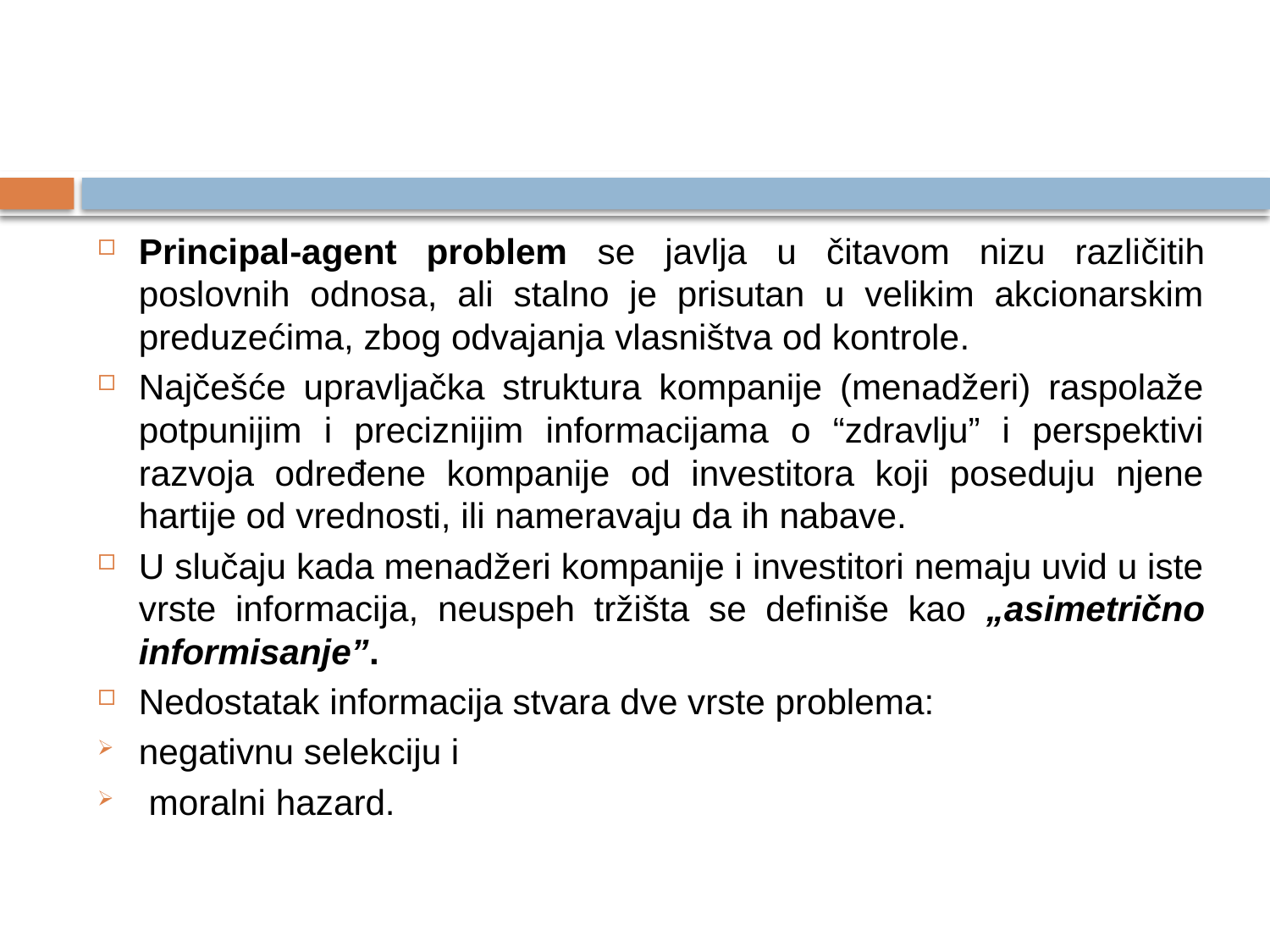

#
Principal-agent problem se javlja u čitavom nizu različitih poslovnih odnosa, ali stalno je prisutan u velikim akcionarskim preduzećima, zbog odvajanja vlasništva od kontrole.
Najčešće upravljačka struktura kompanije (menadžeri) raspolaže potpunijim i preciznijim informacijama o “zdravlju” i perspektivi razvoja određene kompanije od investitora koji poseduju njene hartije od vrednosti, ili nameravaju da ih nabave.
U slučaju kada menadžeri kompanije i investitori nemaju uvid u iste vrste informacija, neuspeh tržišta se definiše kao „asimetrično informisanje”.
Nedostatak informacija stvara dve vrste problema:
negativnu selekciju i
 moralni hazard.